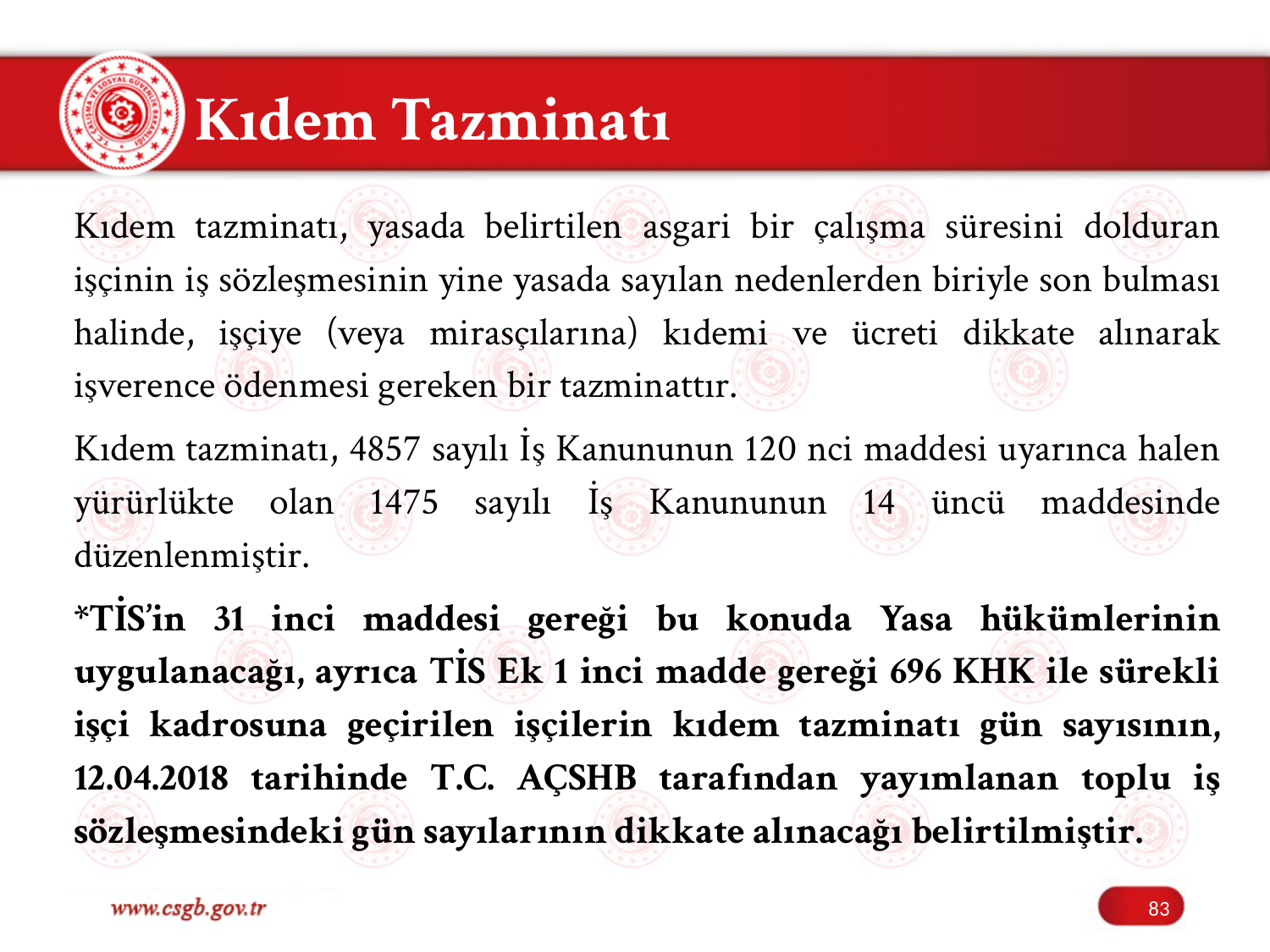

# Kıdem Tazminatı
Kıdem tazminatı, yasada belirtilen asgari bir çalışma süresini dolduran işçinin iş sözleşmesinin yine yasada sayılan nedenlerden biriyle son bulması halinde, işçiye (veya mirasçılarına) kıdemi ve ücreti dikkate alınarak işverence ödenmesi gereken bir tazminattır.
Kıdem tazminatı, 4857 sayılı İş Kanununun 120 nci maddesi uyarınca halen yürürlükte olan 1475 sayılı İş Kanununun 14 üncü maddesinde düzenlenmiştir.
*TİS’in 31 inci maddesi gereği bu konuda Yasa hükümlerinin uygulanacağı, ayrıca TİS Ek 1 inci madde gereği 696 KHK ile sürekli işçi kadrosuna geçirilen işçilerin kıdem tazminatı gün sayısının, 12.04.2018 tarihinde T.C. AÇSHB tarafından yayımlanan toplu iş sözleşmesindeki gün sayılarının dikkate alınacağı belirtilmiştir.

83